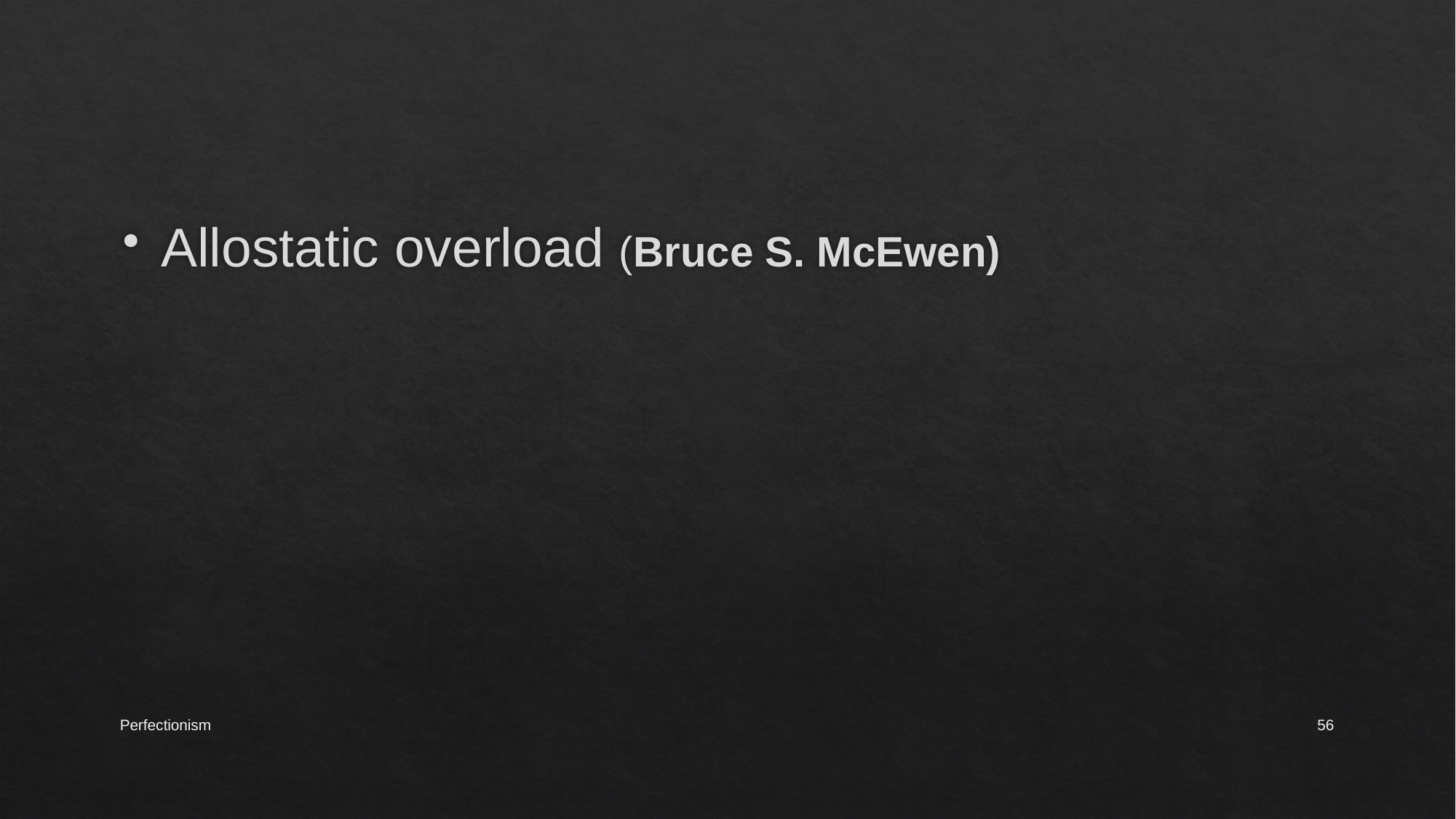

#
Allostatic overload (Bruce S. McEwen)
Perfectionism
56